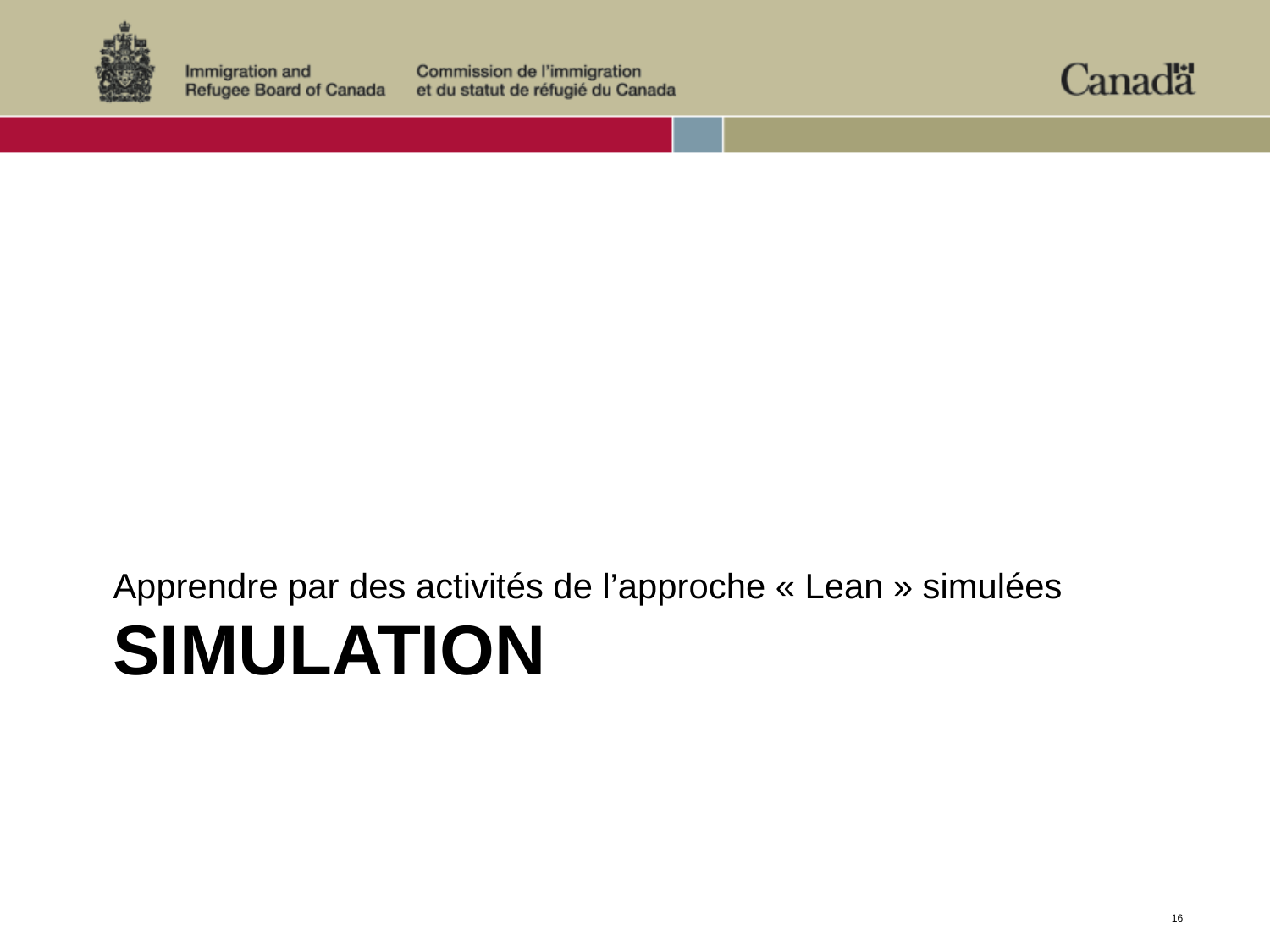

Apprendre par des activités de l’approche « Lean » simulées
# Simulation
16